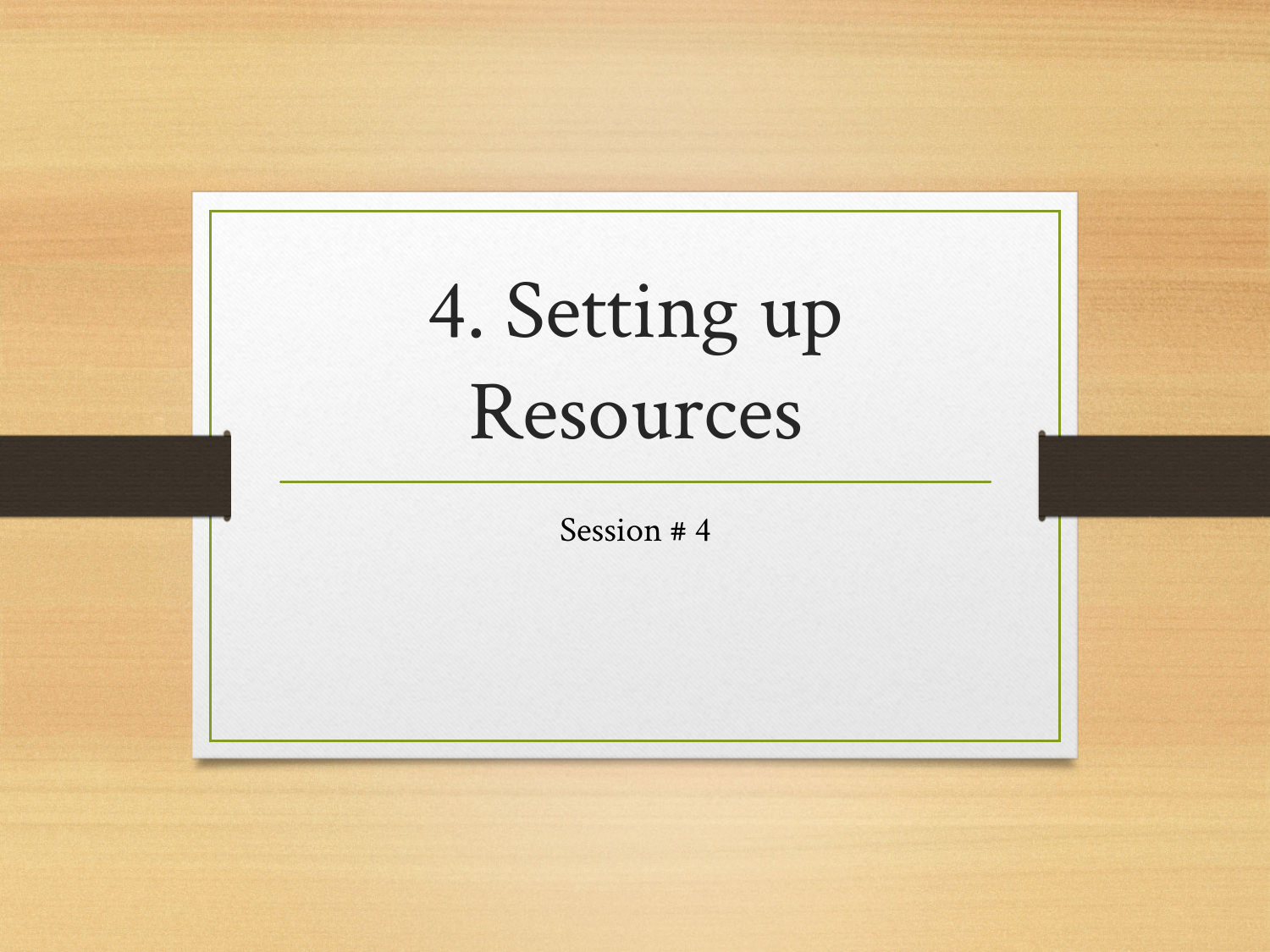

# 4. Setting up Resources
Session # 4